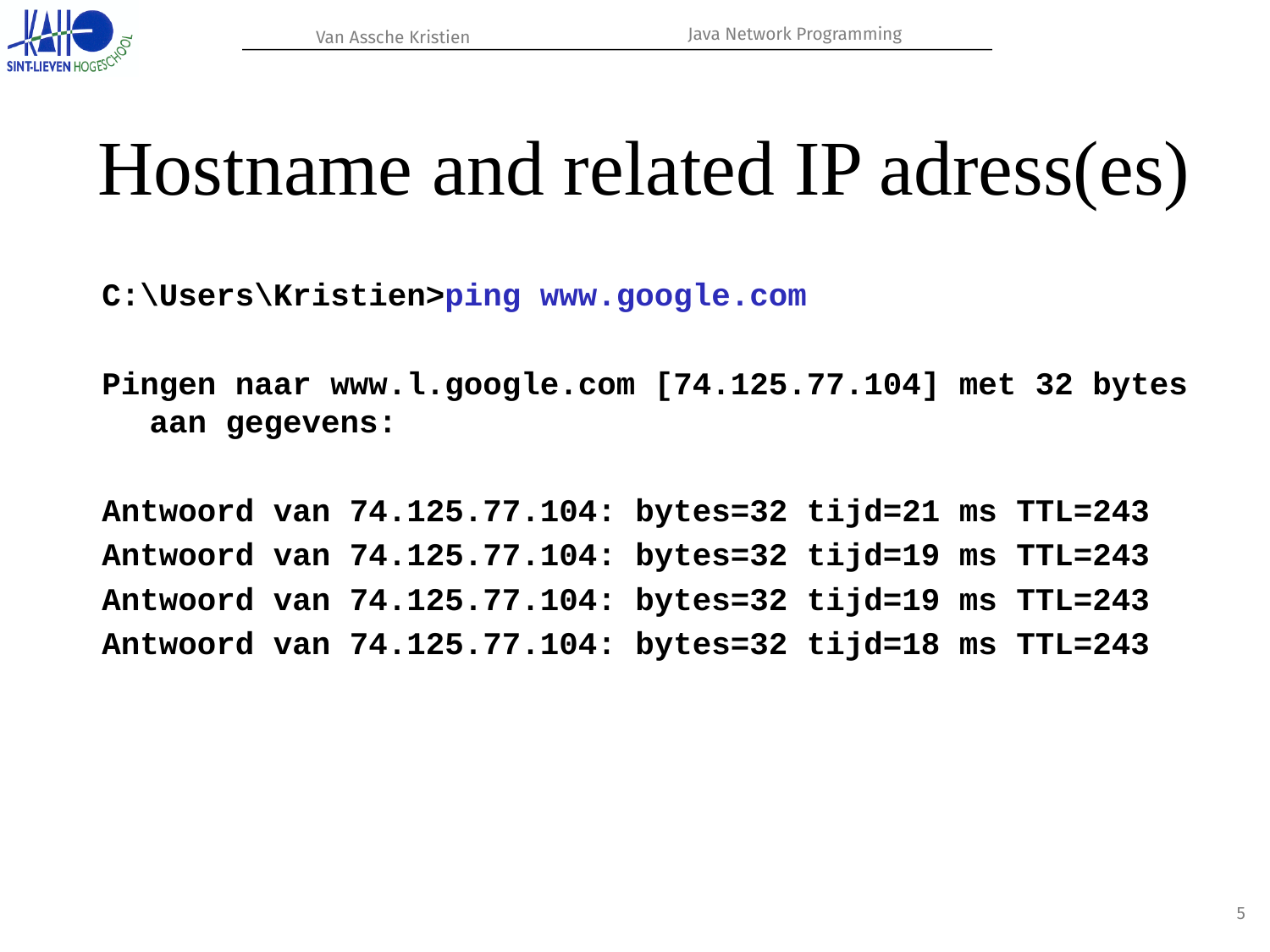

# Hostname and related IP adress(es)
C:\Users\Kristien>ping www.google.com

Pingen naar www.l.google.com [74.125.77.104] met 32 bytes aan gegevens:

Antwoord van 74.125.77.104: bytes=32 tijd=21 ms TTL=243
Antwoord van 74.125.77.104: bytes=32 tijd=19 ms TTL=243
Antwoord van 74.125.77.104: bytes=32 tijd=19 ms TTL=243
Antwoord van 74.125.77.104: bytes=32 tijd=18 ms TTL=243